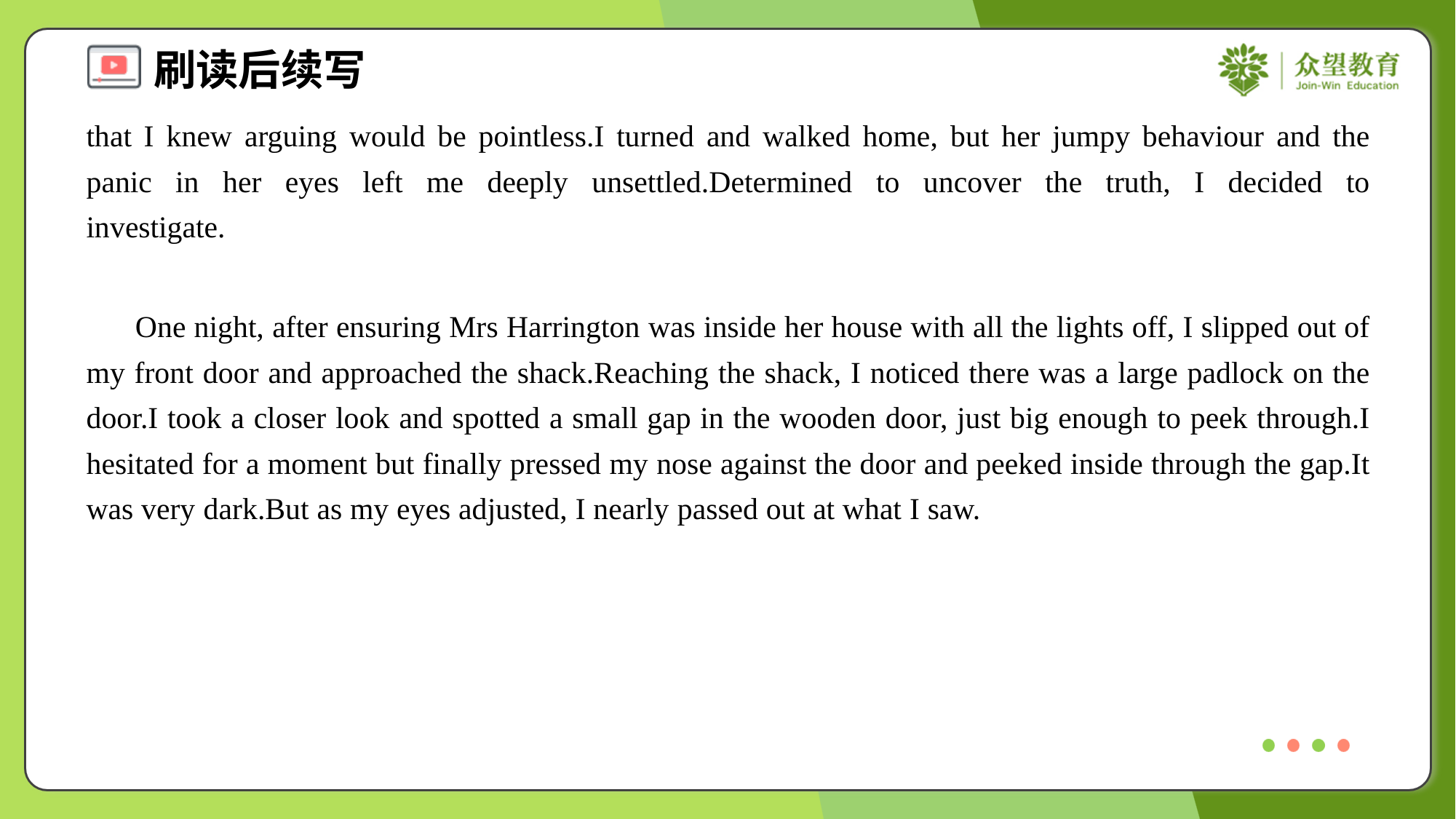

that I knew arguing would be pointless.I turned and walked home, but her jumpy behaviour and the panic in her eyes left me deeply unsettled.Determined to uncover the truth, I decided to investigate.#1.3
      One night, after ensuring Mrs Harrington was inside her house with all the lights off, I slipped out of my front door and approached the shack.Reaching the shack, I noticed there was a large padlock on the door.I took a closer look and spotted a small gap in the wooden door, just big enough to peek through.I hesitated for a moment but finally pressed my nose against the door and peeked inside through the gap.It was very dark.But as my eyes adjusted, I nearly passed out at what I saw.